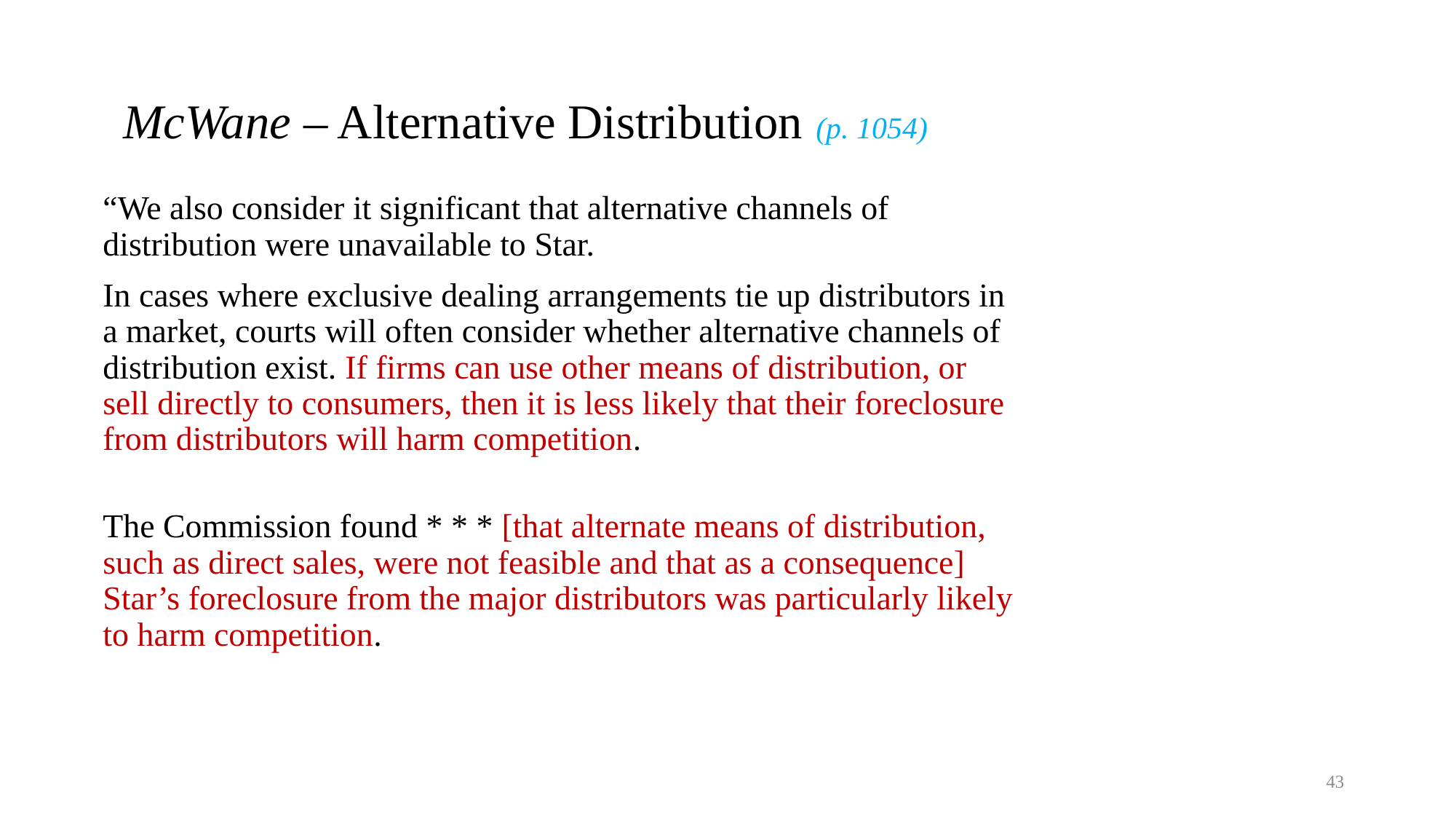

# McWane – Alternative Distribution (p. 1054)
“We also consider it significant that alternative channels of distribution were unavailable to Star.
In cases where exclusive dealing arrangements tie up distributors in a market, courts will often consider whether alternative channels of distribution exist. If firms can use other means of distribution, or sell directly to consumers, then it is less likely that their foreclosure from distributors will harm competition.
The Commission found * * * [that alternate means of distribution, such as direct sales, were not feasible and that as a consequence] Star’s foreclosure from the major distributors was particularly likely to harm competition.
43